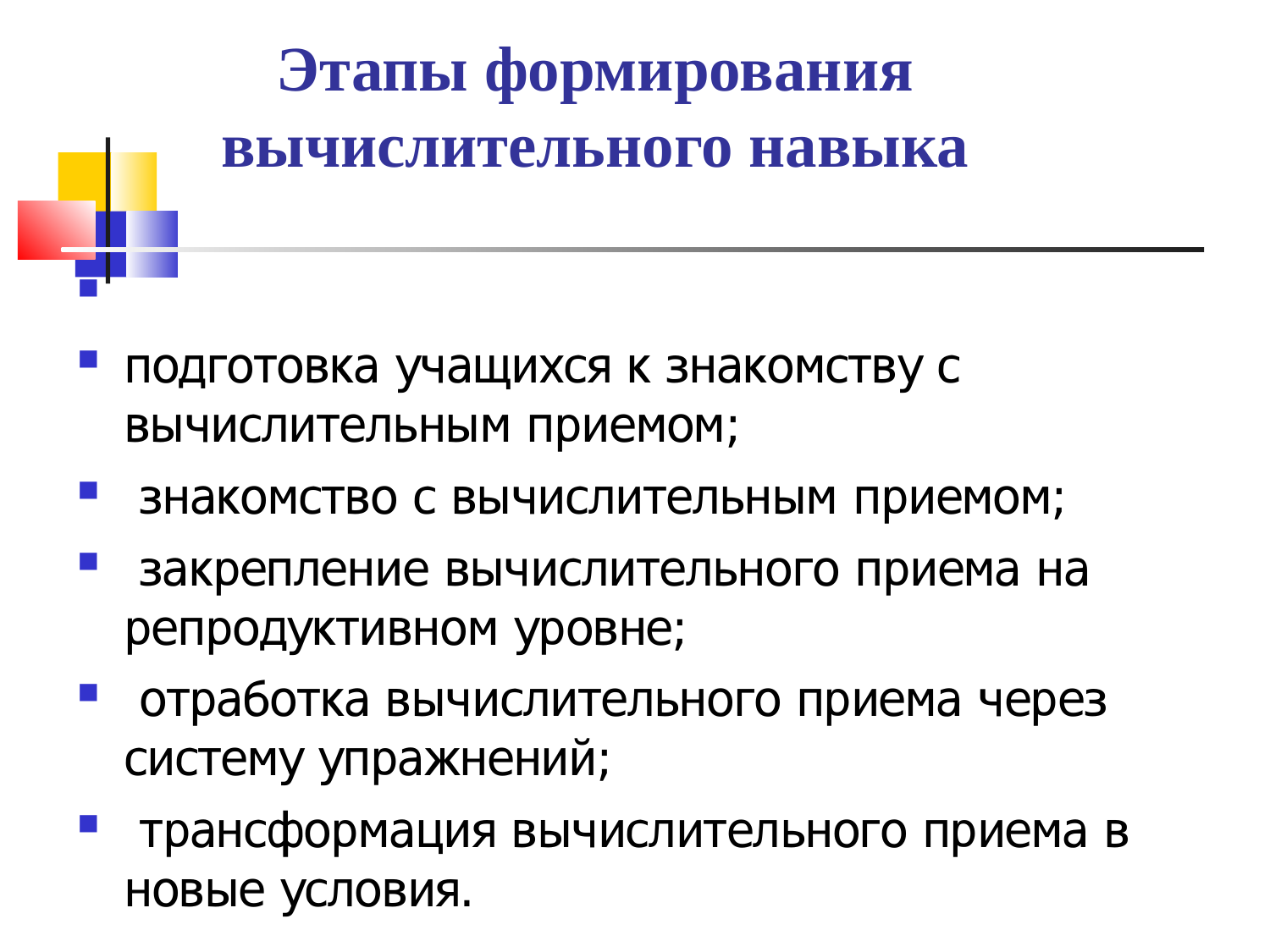

Этапы формирования вычислительного навыка

подготовка учащихся к знакомству с вычислительным приемом;
 знакомство с вычислительным приемом;
 закрепление вычислительного приема на репродуктивном уровне;
 отработка вычислительного приема через систему упражнений;
 трансформация вычислительного приема в новые условия.